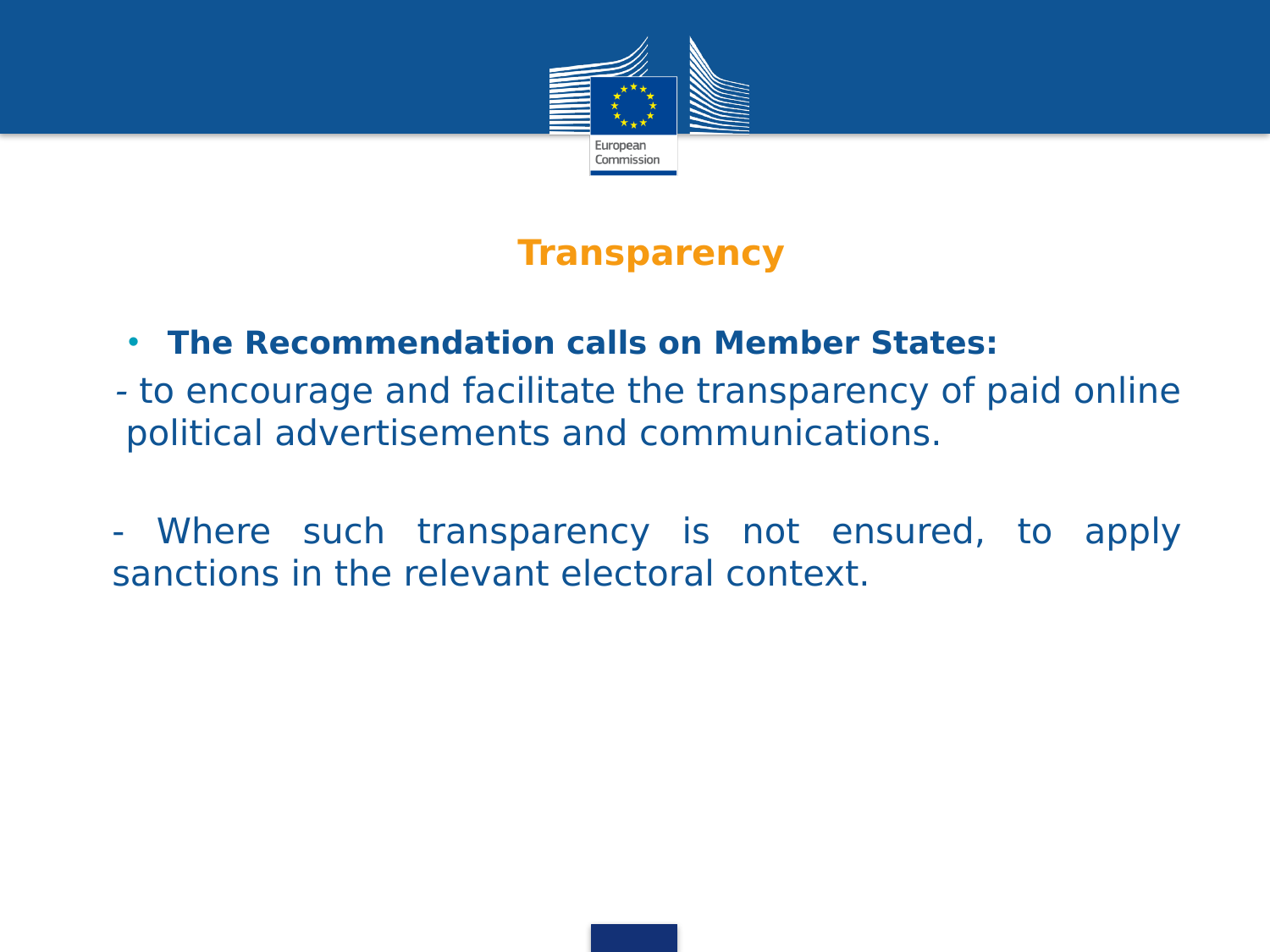

# Transparency
The Recommendation calls on Member States:
     - to encourage and facilitate the transparency of paid online political advertisements and communications.

- Where such transparency is not ensured, to apply sanctions in the relevant electoral context.